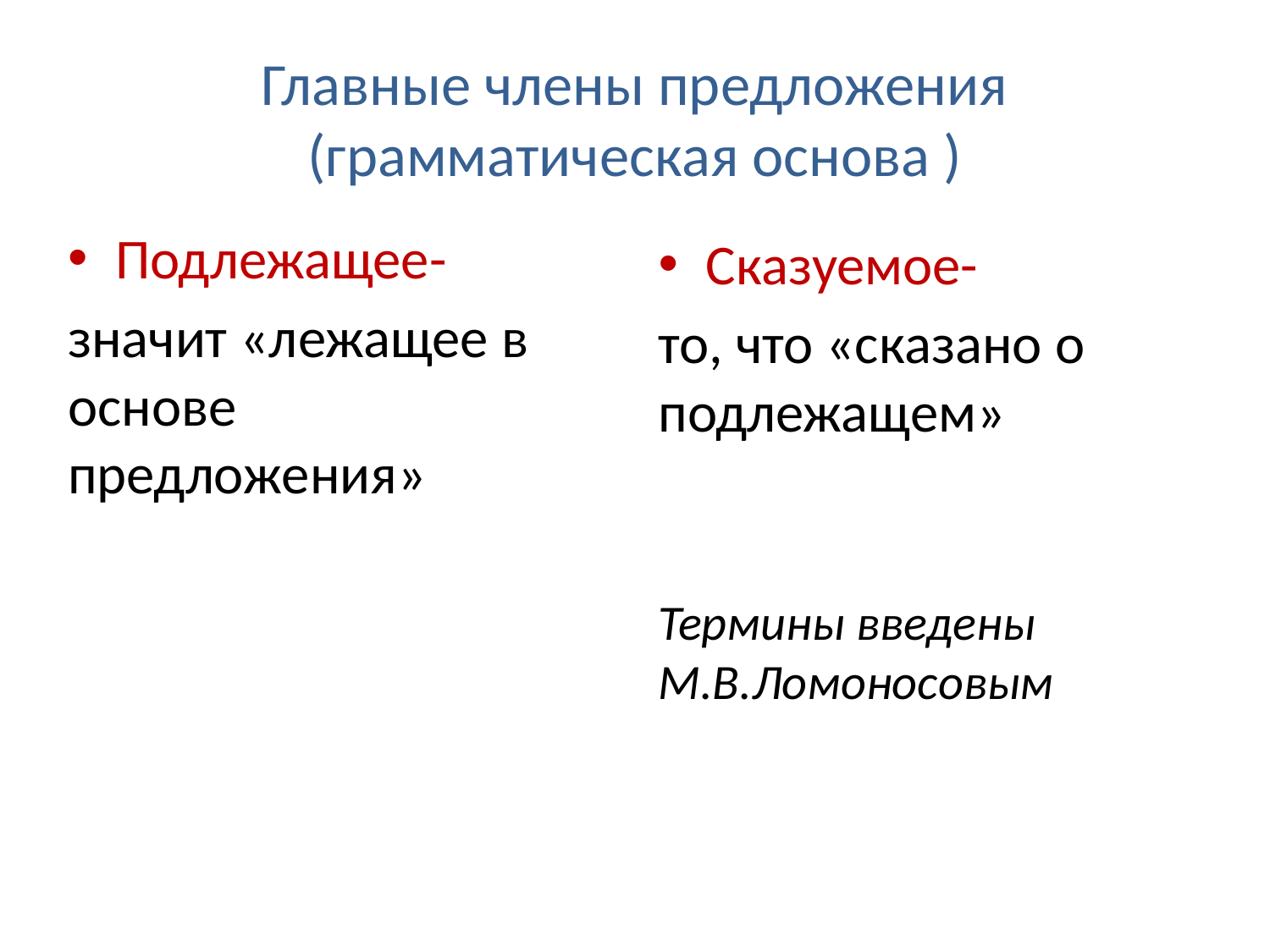

# Главные члены предложения (грамматическая основа )
Подлежащее-
значит «лежащее в основе предложения»
Сказуемое-
то, что «сказано о подлежащем»

Термины введены М.В.Ломоносовым